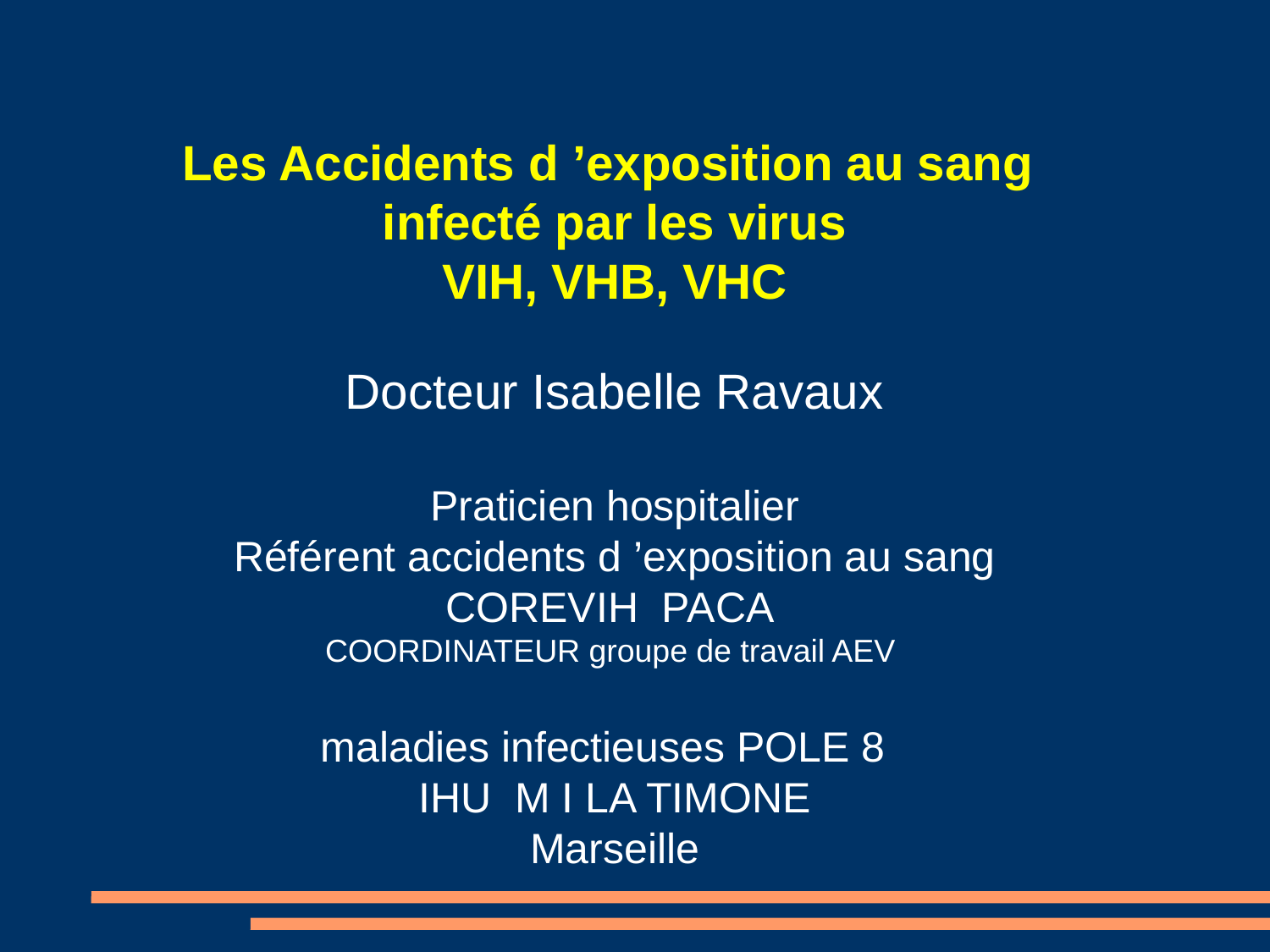

Les Accidents d ’exposition au sang
infecté par les virus
VIH, VHB, VHC

Docteur Isabelle Ravaux

Praticien hospitalier
Référent accidents d ’exposition au sang
COREVIH  PACA
COORDINATEUR groupe de travail AEV

maladies infectieuses POLE 8
IHU  M I LA TIMONE
Marseille